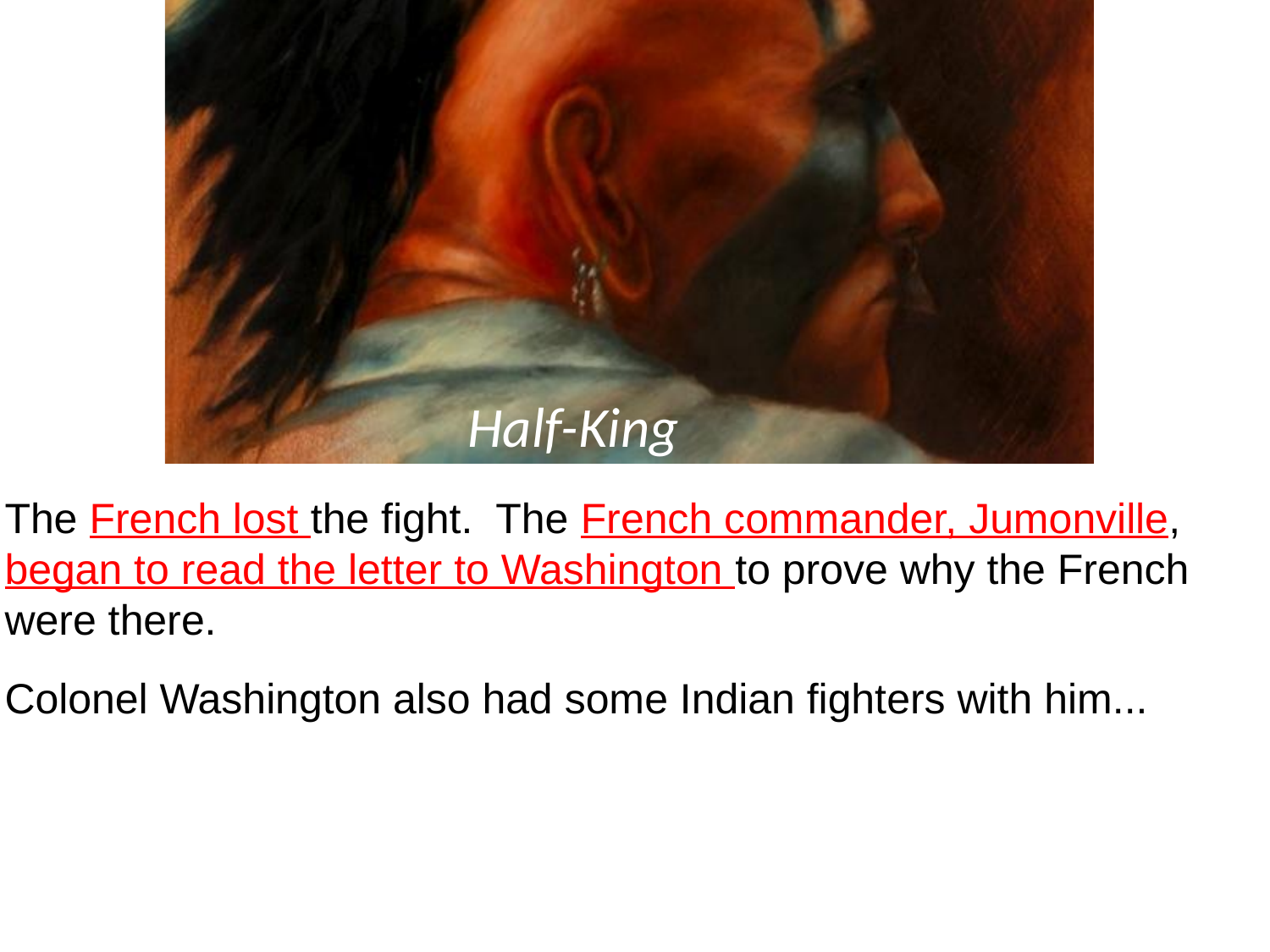

Half-King
The French lost the fight.  The French commander, Jumonville, began to read the letter to Washington to prove why the French were there.
Colonel Washington also had some Indian fighters with him...